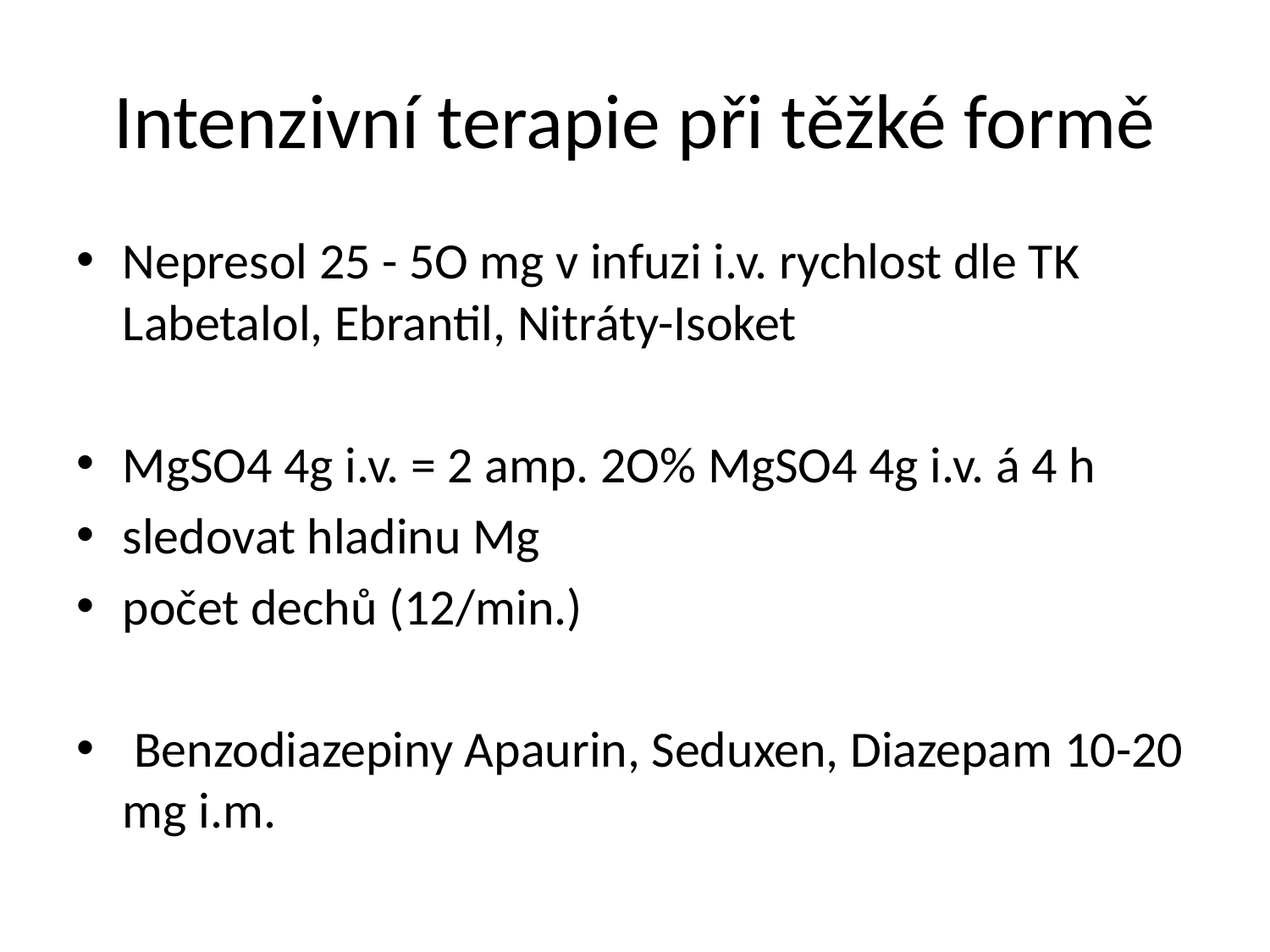

# Intenzivní terapie při těžké formě
Nepresol 25 - 5O mg v infuzi i.v. rychlost dle TK Labetalol, Ebrantil, Nitráty-Isoket

MgSO4 4g i.v. = 2 amp. 2O% MgSO4 4g i.v. á 4 h
sledovat hladinu Mg
počet dechů (12/min.)

 Benzodiazepiny Apaurin, Seduxen, Diazepam 10-20 mg i.m.